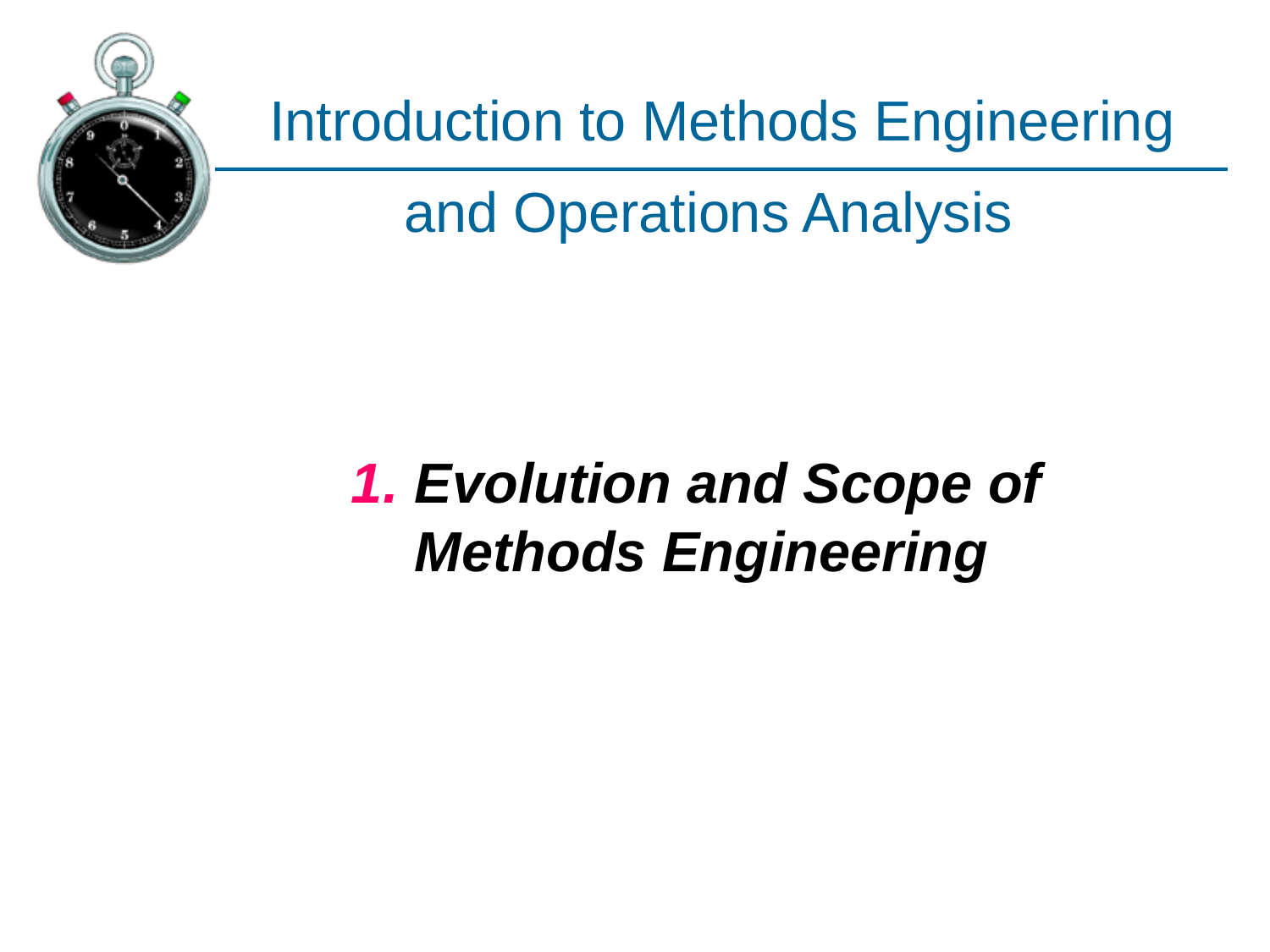

# Introduction to Methods Engineering
	and Operations Analysis

Evolution and Scope of Methods Engineering